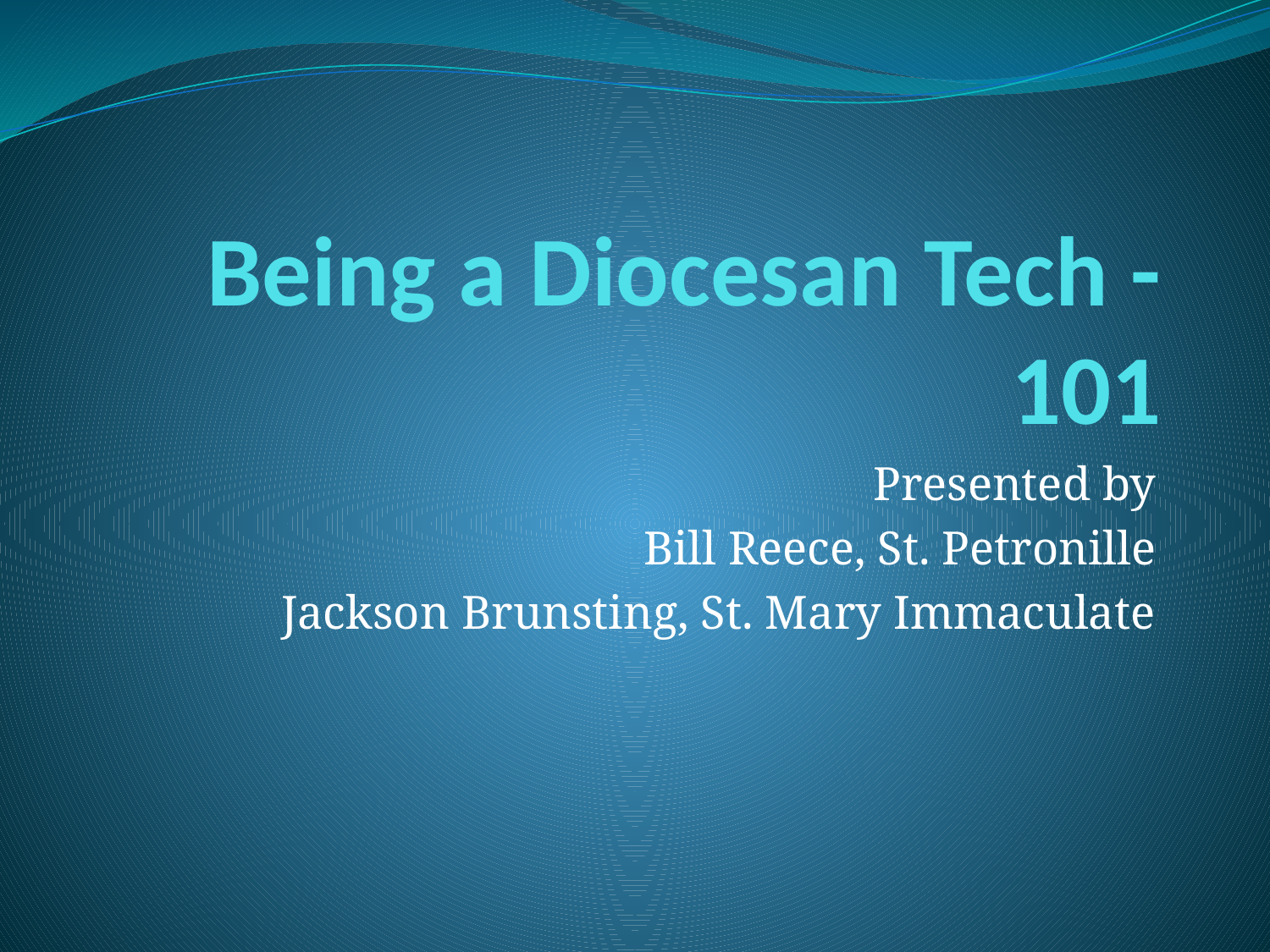

# Being a Diocesan Tech - 101
Presented by
Bill Reece, St. Petronille
Jackson Brunsting, St. Mary Immaculate